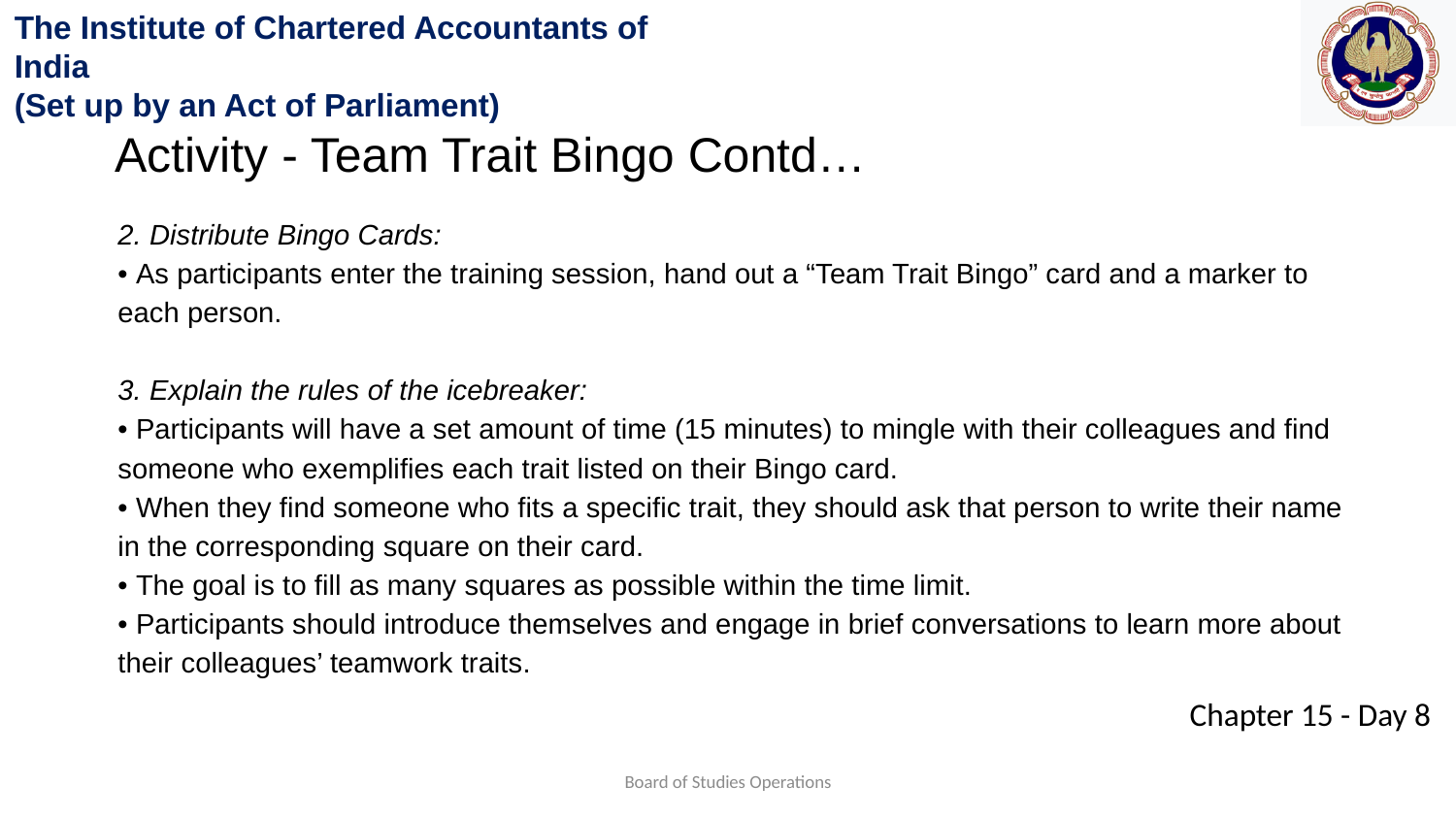

Activity - Team Trait Bingo Contd…
2. Distribute Bingo Cards:
• As participants enter the training session, hand out a “Team Trait Bingo” card and a marker to each person.

3. Explain the rules of the icebreaker:
• Participants will have a set amount of time (15 minutes) to mingle with their colleagues and find someone who exemplifies each trait listed on their Bingo card.
• When they find someone who fits a specific trait, they should ask that person to write their name in the corresponding square on their card.
• The goal is to fill as many squares as possible within the time limit.
• Participants should introduce themselves and engage in brief conversations to learn more about their colleagues’ teamwork traits.
Board of Studies Operations